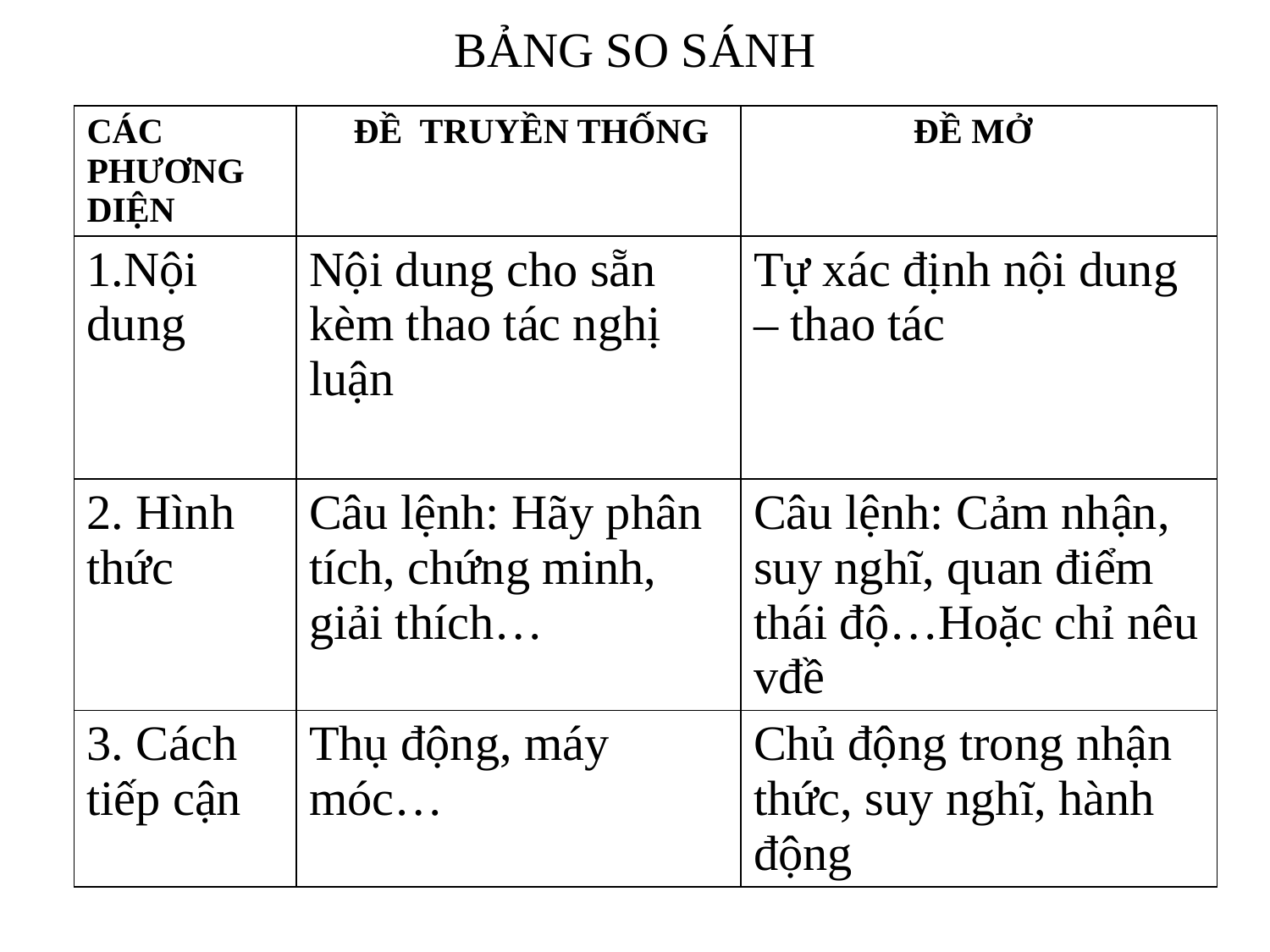

# BẢNG SO SÁNH
| CÁC PHƯƠNG DIỆN | ĐỀ TRUYỀN THỐNG | ĐỀ MỞ |
| --- | --- | --- |
| 1.Nội dung | Nội dung cho sẵn kèm thao tác nghị luận | Tự xác định nội dung – thao tác |
| 2. Hình thức | Câu lệnh: Hãy phân tích, chứng minh, giải thích… | Câu lệnh: Cảm nhận, suy nghĩ, quan điểm thái độ…Hoặc chỉ nêu vđề |
| 3. Cách tiếp cận | Thụ động, máy móc… | Chủ động trong nhận thức, suy nghĩ, hành động |